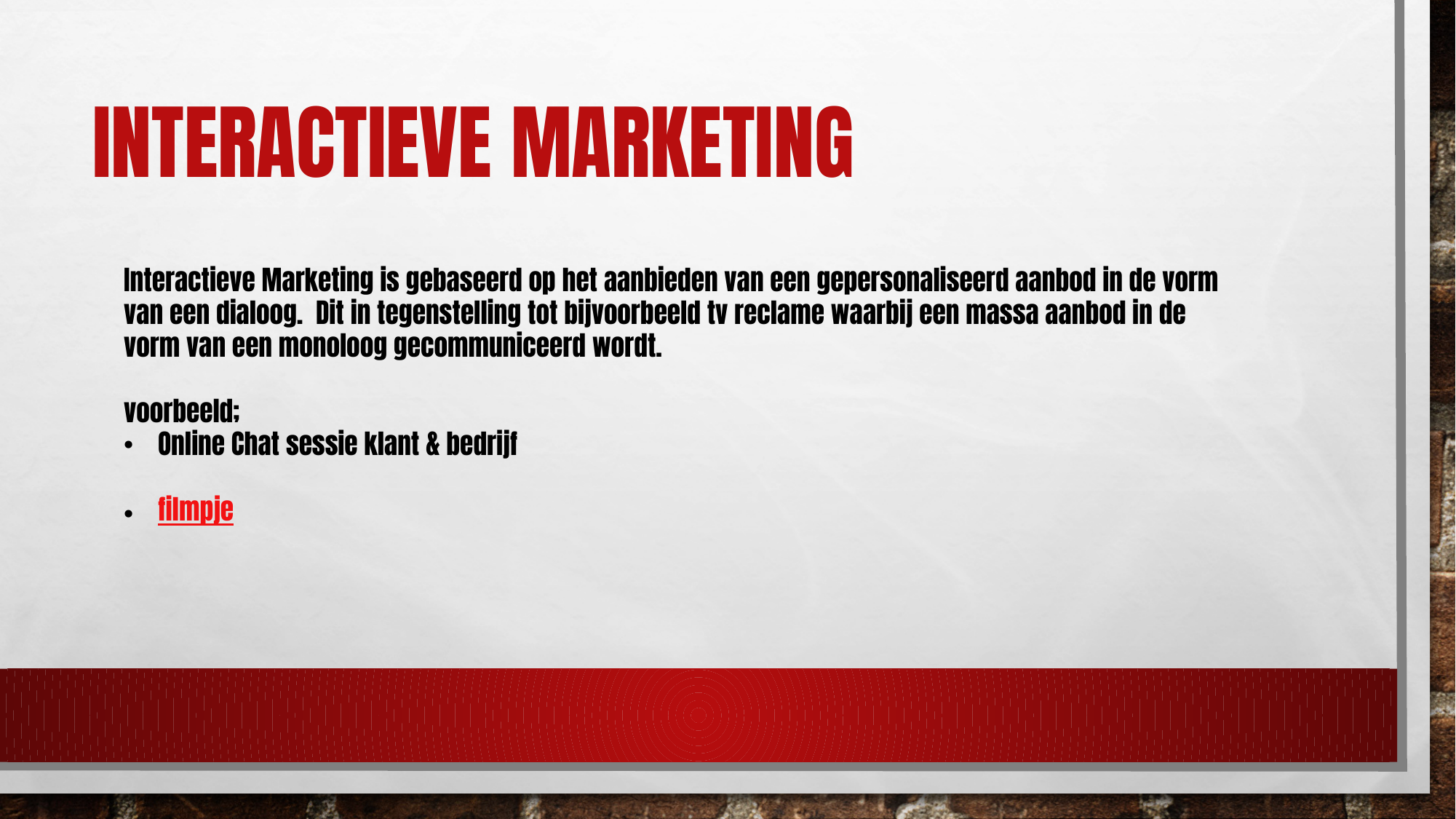

# Interactieve marketing
Interactieve Marketing is gebaseerd op het aanbieden van een gepersonaliseerd aanbod in de vorm van een dialoog.  Dit in tegenstelling tot bijvoorbeeld tv reclame waarbij een massa aanbod in de vorm van een monoloog gecommuniceerd wordt.

voorbeeld;
Online Chat sessie klant & bedrijf

filmpje